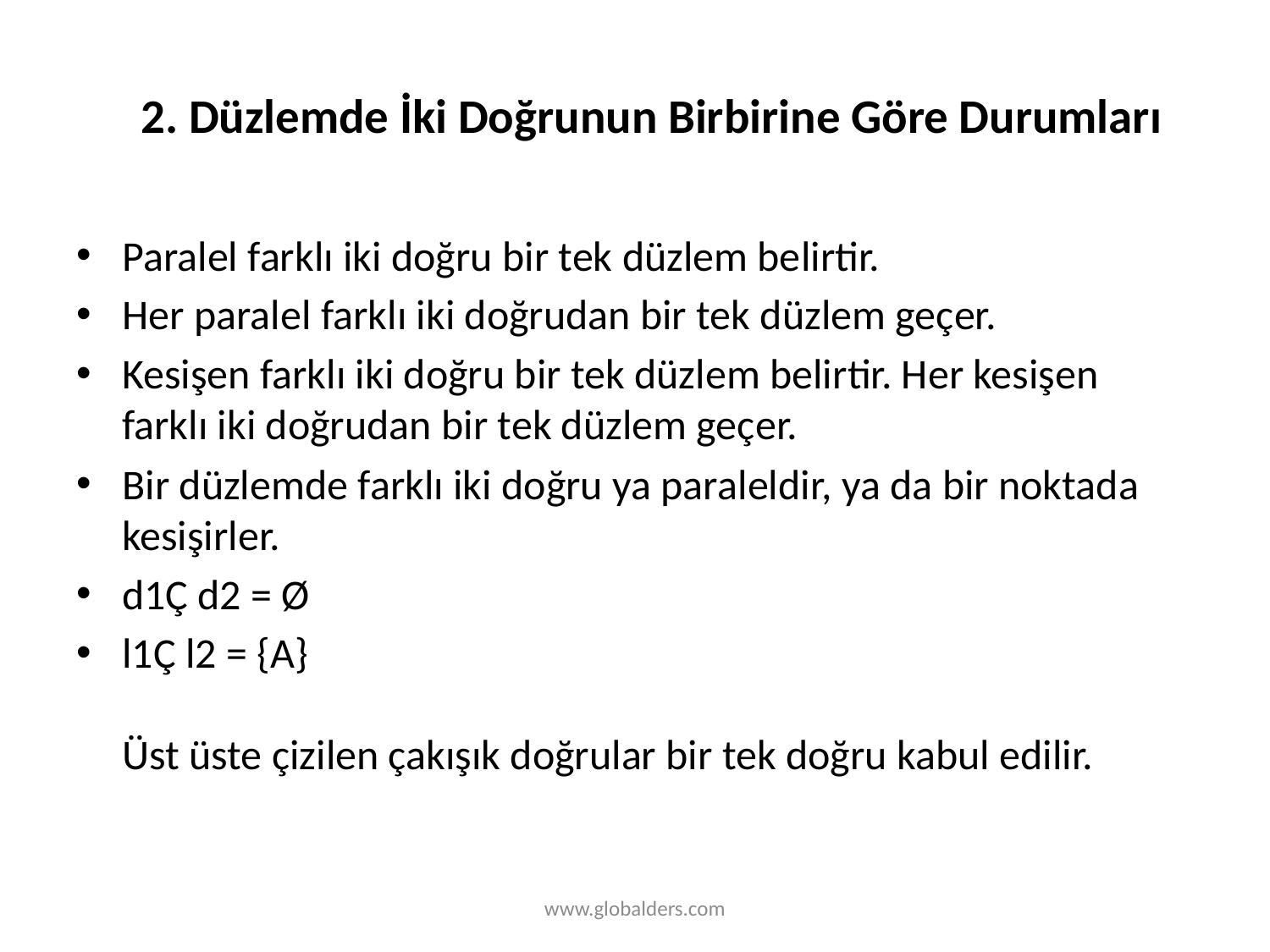

# 2. Düzlemde İki Doğrunun Birbirine Göre Durumları
Paralel farklı iki doğru bir tek düzlem belirtir.
Her paralel farklı iki doğrudan bir tek düzlem geçer.
Kesişen farklı iki doğru bir tek düzlem belirtir. Her kesişen farklı iki doğrudan bir tek düzlem geçer.
Bir düzlemde farklı iki doğru ya paraleldir, ya da bir noktada kesişirler.
d1Ç d2 = Ø
l1Ç l2 = {A}
Üst üste çizilen çakışık doğrular bir tek doğru kabul edilir.

www.globalders.com